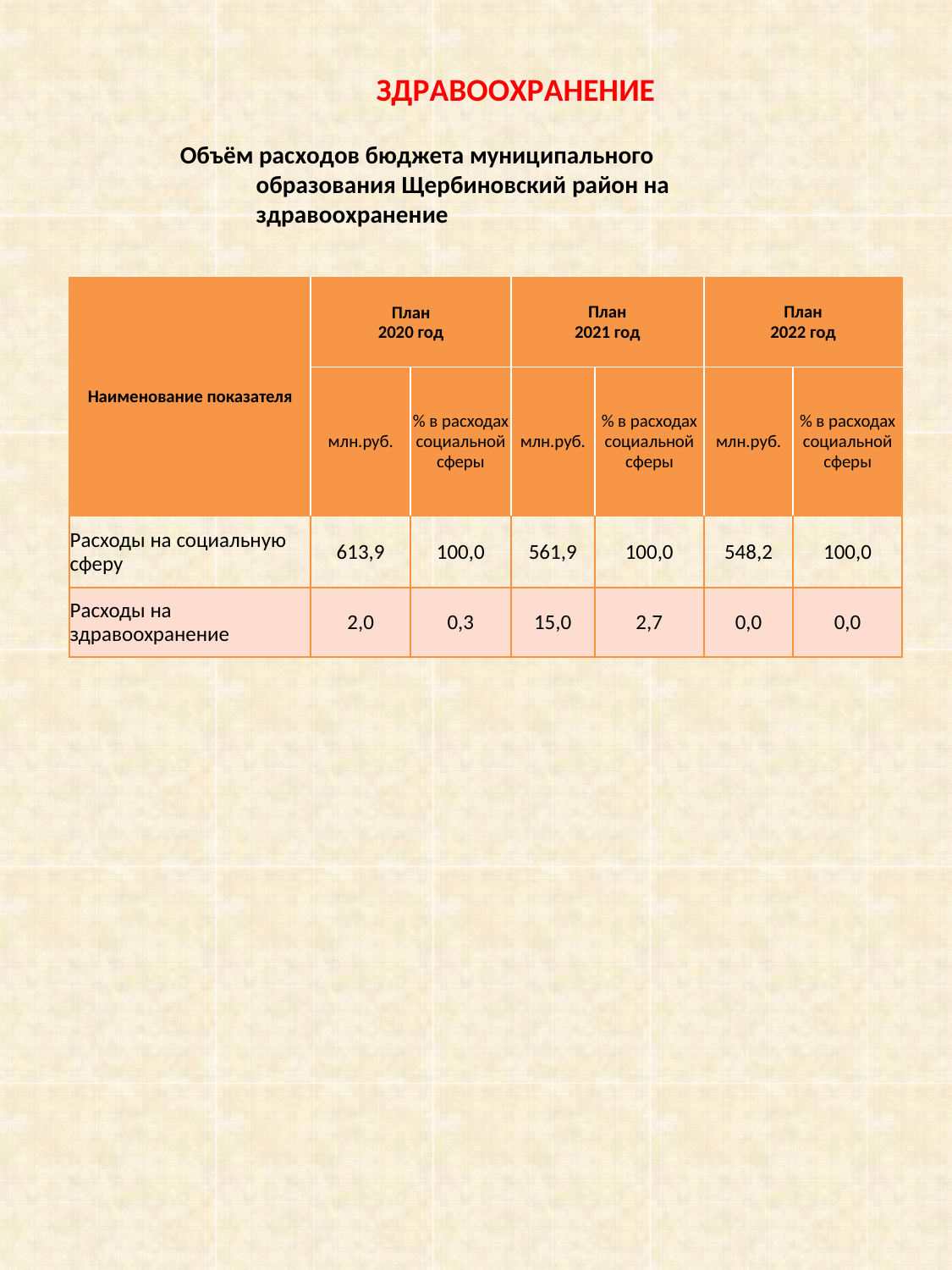

ЗДРАВООХРАНЕНИЕ

Объём расходов бюджета муниципального образования Щербиновский район на здравоохранение
| Наименование показателя | План 2020 год |  | План 2021 год |  | План 2022 год |  |
| --- | --- | --- | --- | --- | --- | --- |
|  | млн.руб. | % в расходах социальной сферы | млн.руб. | % в расходах социальной сферы | млн.руб. | % в расходах социальной сферы |
| Расходы на социальную сферу | 613,9 | 100,0 | 561,9 | 100,0 | 548,2 | 100,0 |
| Расходы на здравоохранение | 2,0 | 0,3 | 15,0 | 2,7 | 0,0 | 0,0 |